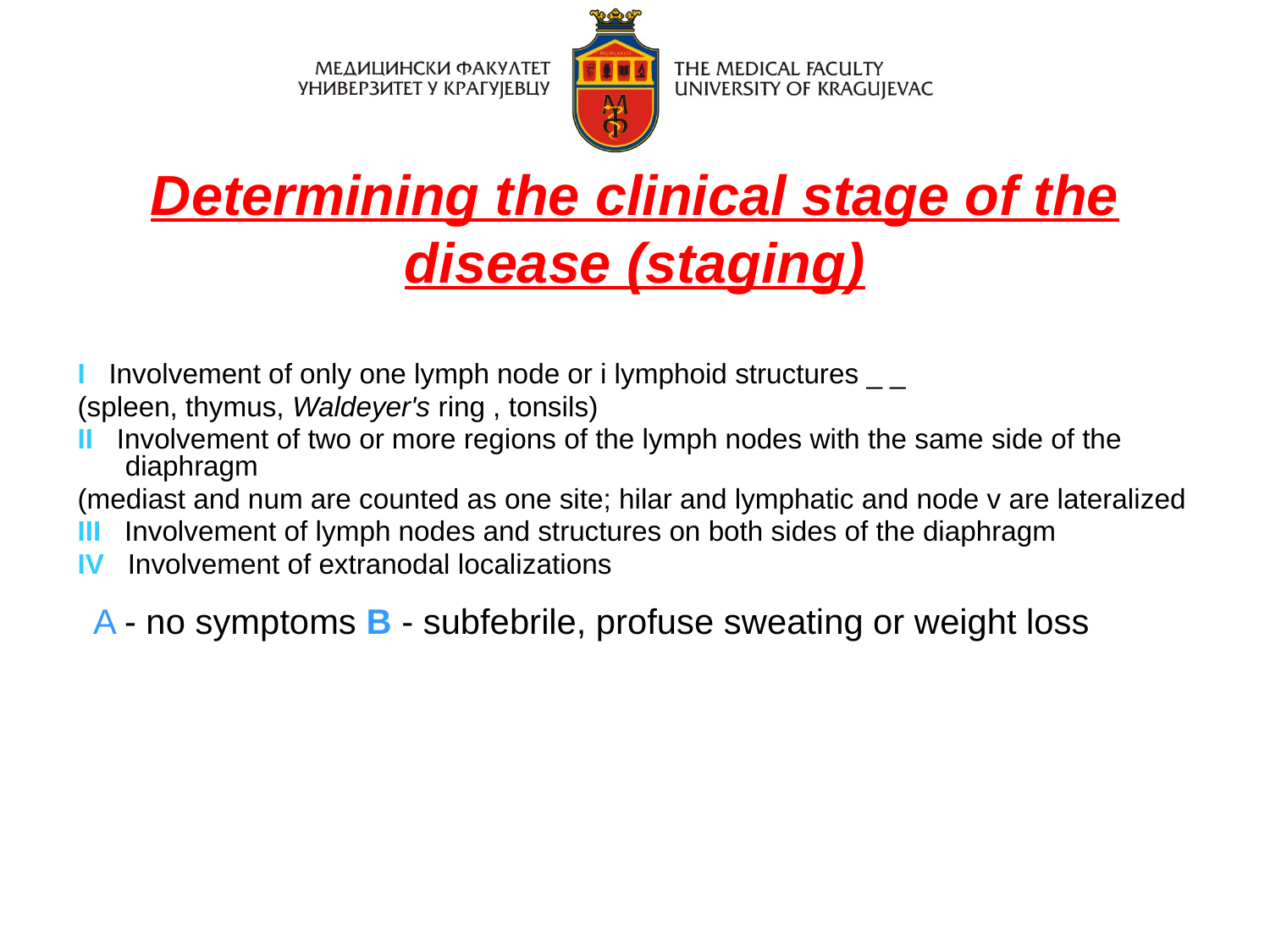

Determining the clinical stage of the disease (staging)
I   Involvement of only one lymph node or i lymphoid structures _ _
(spleen, thymus, Waldeyer's ring , tonsils)
II   Involvement of two or more regions of the lymph nodes with the same side of the diaphragm
(mediast and num are counted as one site; hilar and lymphatic and node v are lateralized
III   Involvement of lymph nodes and structures on both sides of the diaphragm
IV   Involvement of extranodal localizations
 A - no symptoms B - subfebrile, profuse sweating or weight loss